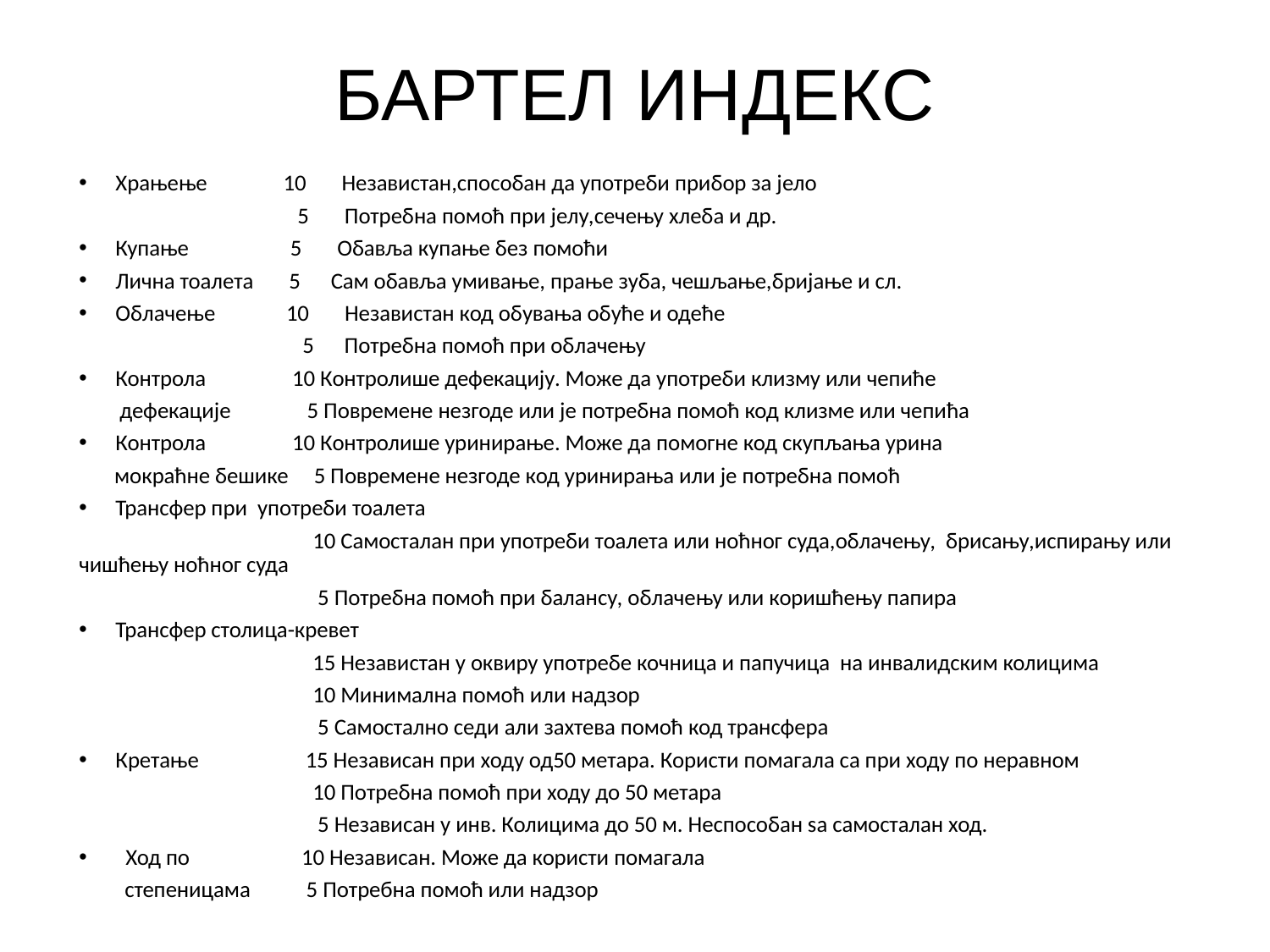

# БАРТЕЛ ИНДЕКС
Храњење               10       Независтан,способан да употреби прибор за јело
                                           5       Потребна помоћ при јелу,сечењу хлеба и др.
Купање                    5       Обавља купање без помоћи
Лична тоалета       5      Сам обавља умивање, прање зуба, чешљање,бријање и сл.
Облачење              10       Независтан код обувања обуће и одеће
                                            5      Потребна помоћ при облачењу
Контрола                 10 Контролише дефекацију. Може да употреби клизму или чепиће
        дефекације               5 Повремене незгоде или је потребна помоћ код клизме или чепића
Контрола                 10 Контролише уринирање. Може да помогне код скупљања урина
       мокраћне бешике     5 Повремене незгоде код уринирања или је потребна помоћ
Трансфер при  употреби тоалета
                                              10 Самосталан при употреби тоалета или ноћног суда,облачењу,  брисању,испирању или чишћењу ноћног суда
                                               5 Потребна помоћ при балансу, облачењу или коришћењу папира
Трансфер столица-кревет
                                              15 Независтан у оквиру употребе кочница и папучица  на инвалидским колицима
                                              10 Минимална помоћ или надзор
                                               5 Самостално седи али захтева помоћ код трансфера
Кретање                     15 Независан при ходу од50 метара. Користи помагала са при ходу по неравном
                                              10 Потребна помоћ при ходу до 50 метара
                                               5 Независан у инв. Колицима до 50 м. Неспособан ѕа самосталан ход.
  Ход по                      10 Независан. Може да користи помагала
         степеницама           5 Потребна помоћ или надзор